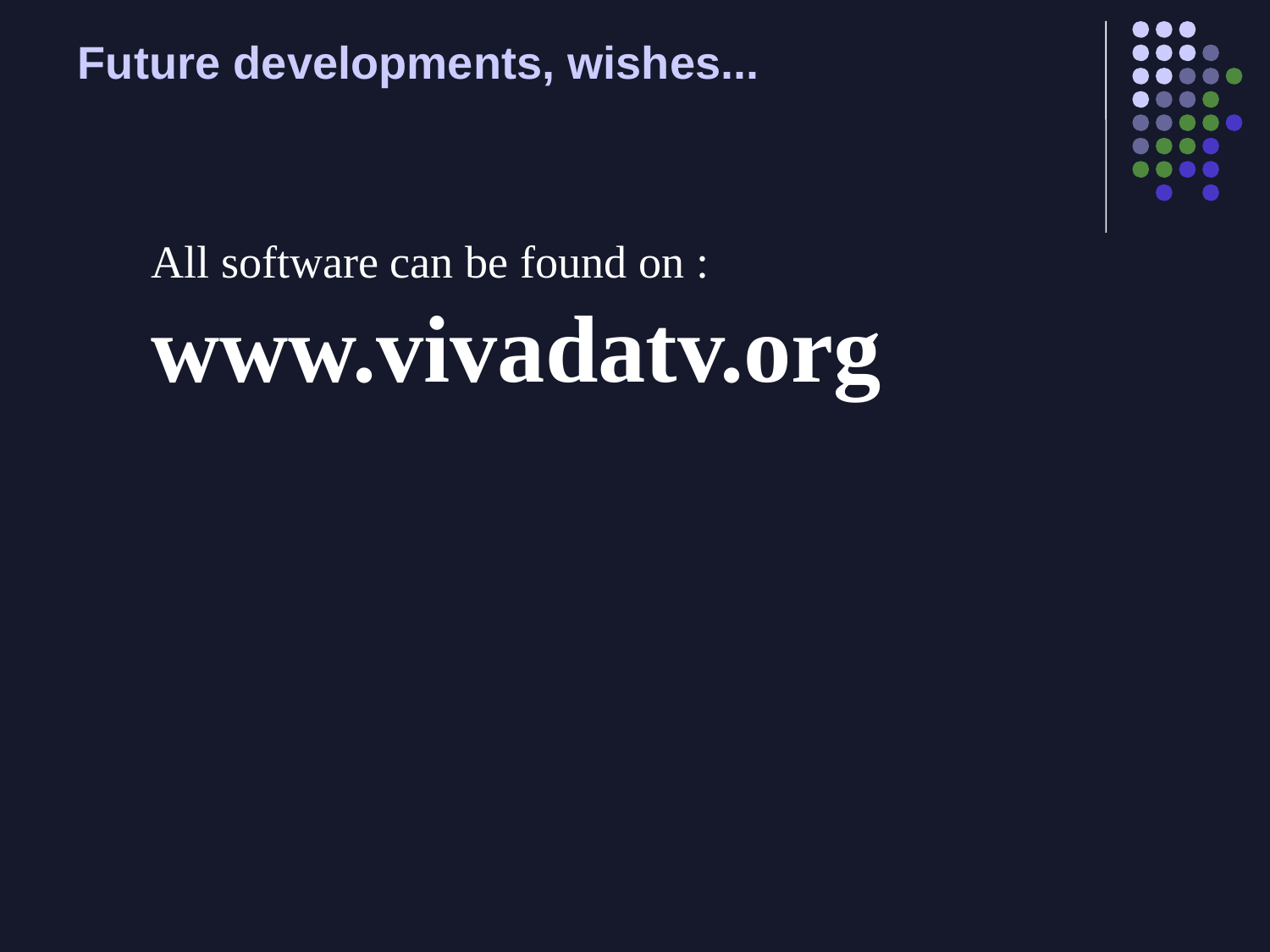

# Future developments, wishes...

All software can be found on :
www.vivadatv.org